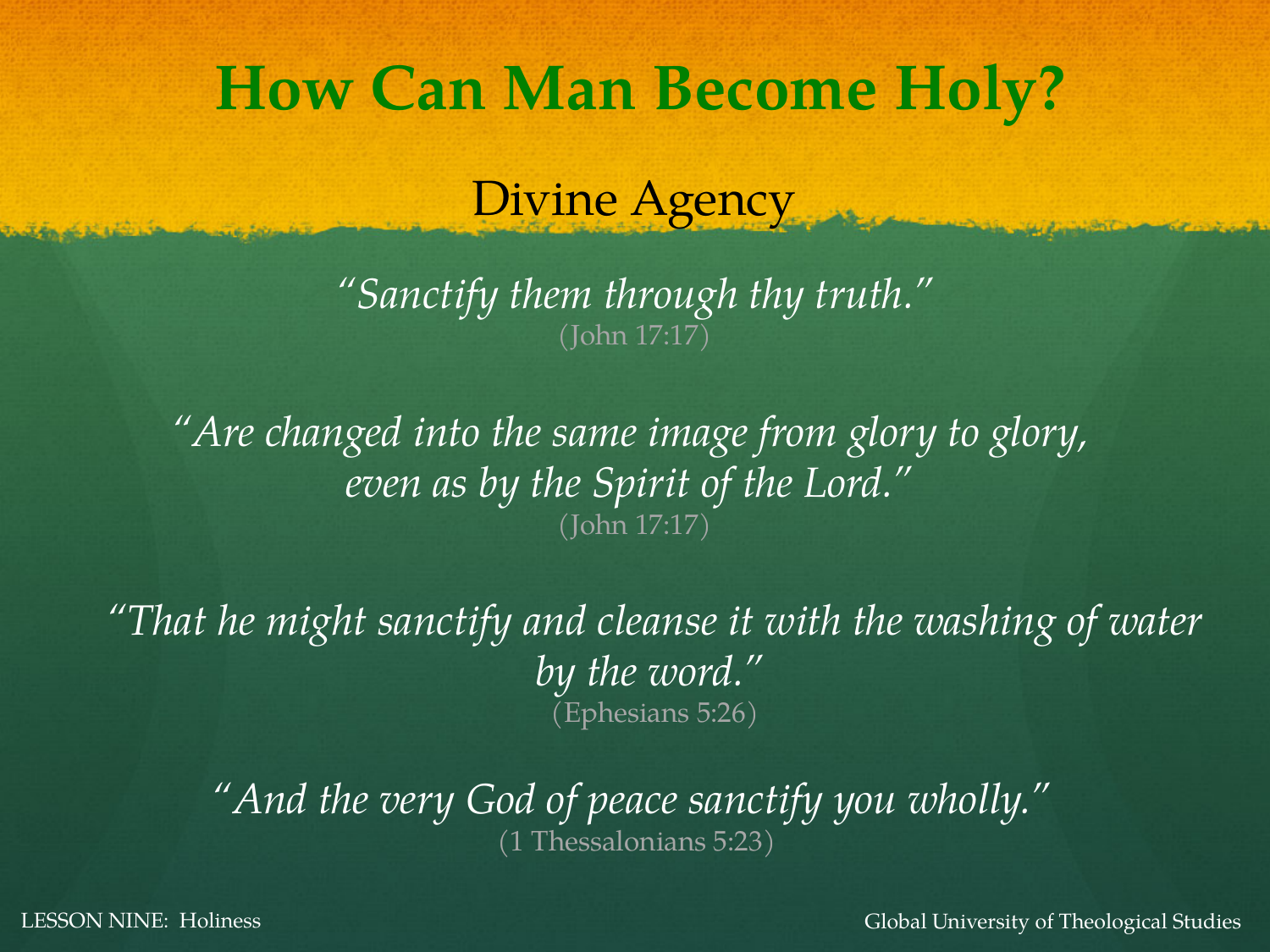

How Can Man Become Holy?
Divine Agency
“Sanctify them through thy truth.”
(John 17:17)
“Are changed into the same image from glory to glory,
even as by the Spirit of the Lord.”
(John 17:17)
“That he might sanctify and cleanse it with the washing of water by the word.”
(Ephesians 5:26)
Global University of Theological Studies
“And the very God of peace sanctify you wholly.”
(1 Thessalonians 5:23)
LESSON NINE:  Holiness